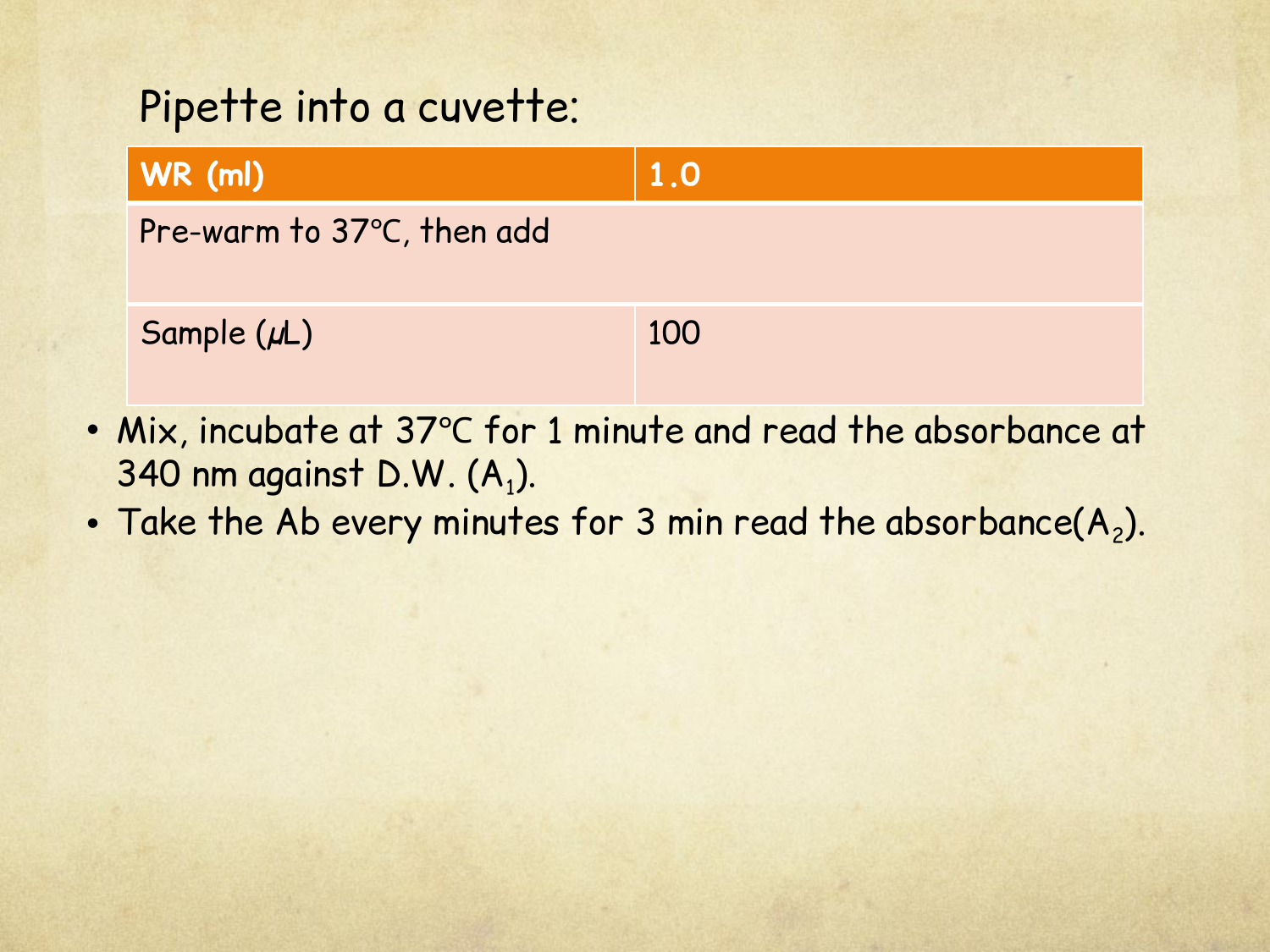

# Pipette into a cuvette:
| WR (ml) | 1.0 |
| --- | --- |
| Pre-warm to 37℃, then add |  |
| Sample (µL) | 100 |
Mix, incubate at 37℃ for 1 minute and read the absorbance at 340 nm against D.W. (A1).
Take the Ab every minutes for 3 min read the absorbance(A2).